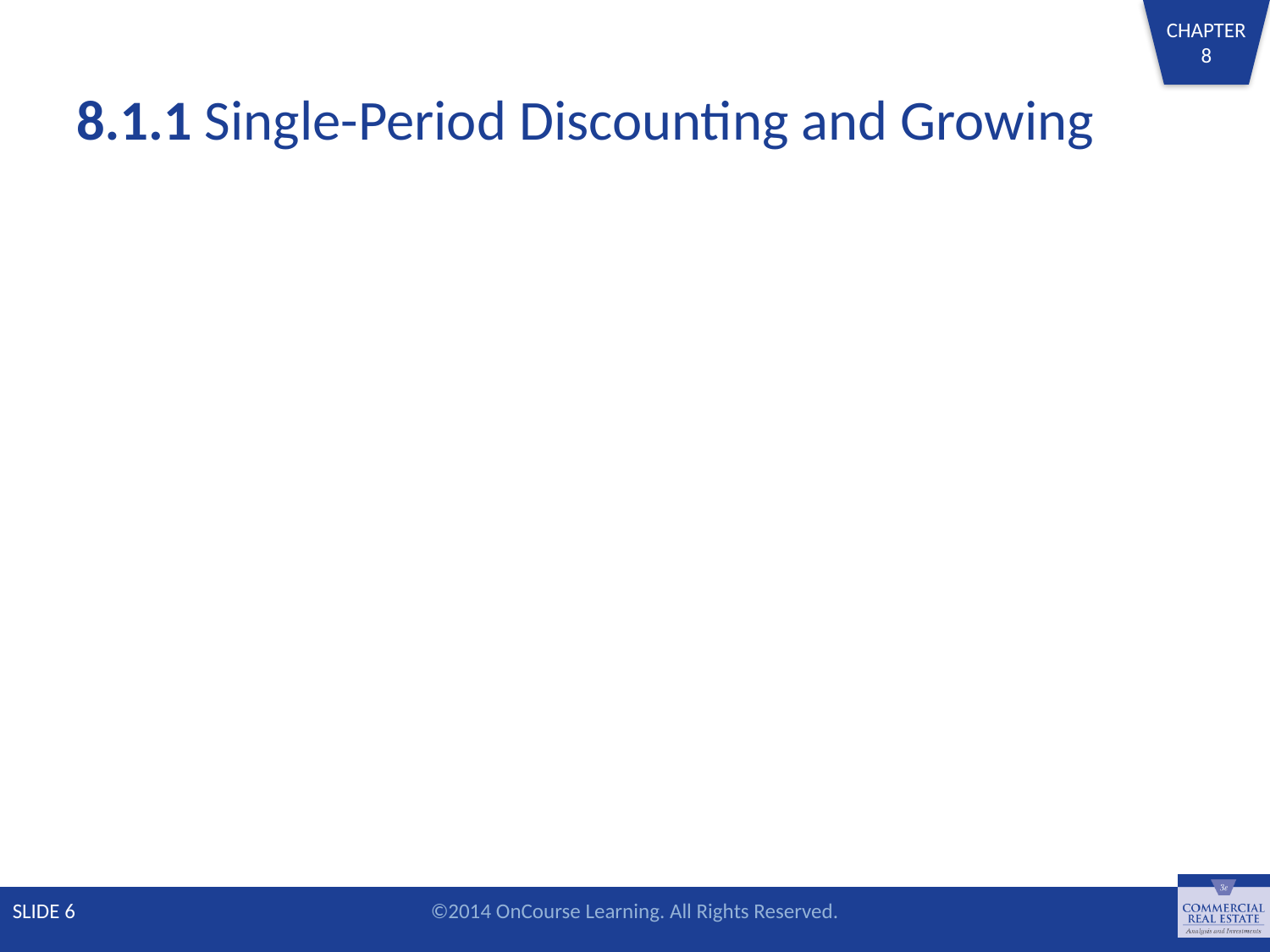

# 8.1.1 Single-Period Discounting and Growing

SLIDE 6